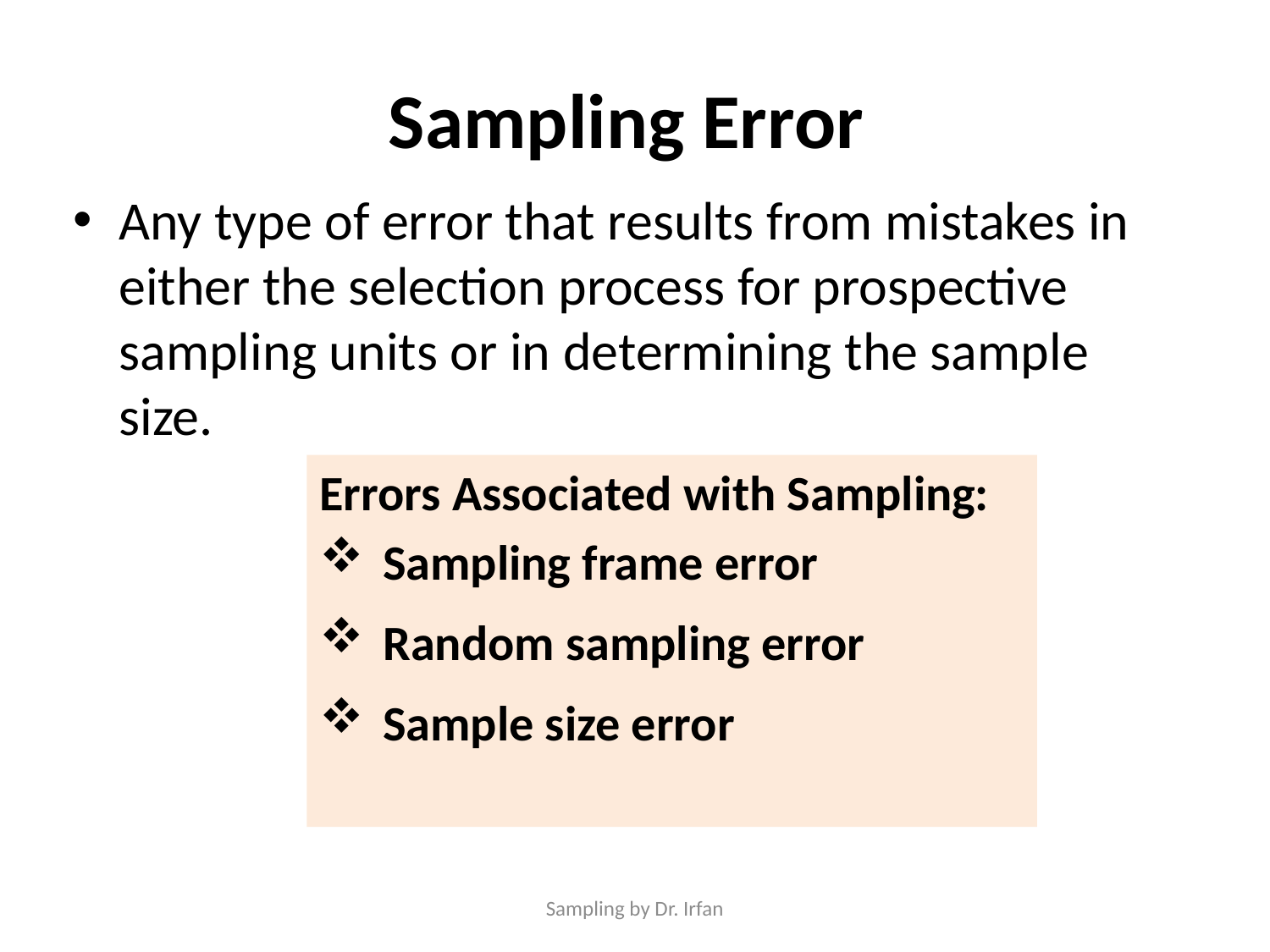

# Sampling Error
Any type of error that results from mistakes in either the selection process for prospective sampling units or in determining the sample size.

Errors Associated with Sampling:
Sampling frame error
Random sampling error
Sample size error

Sampling by Dr. Irfan